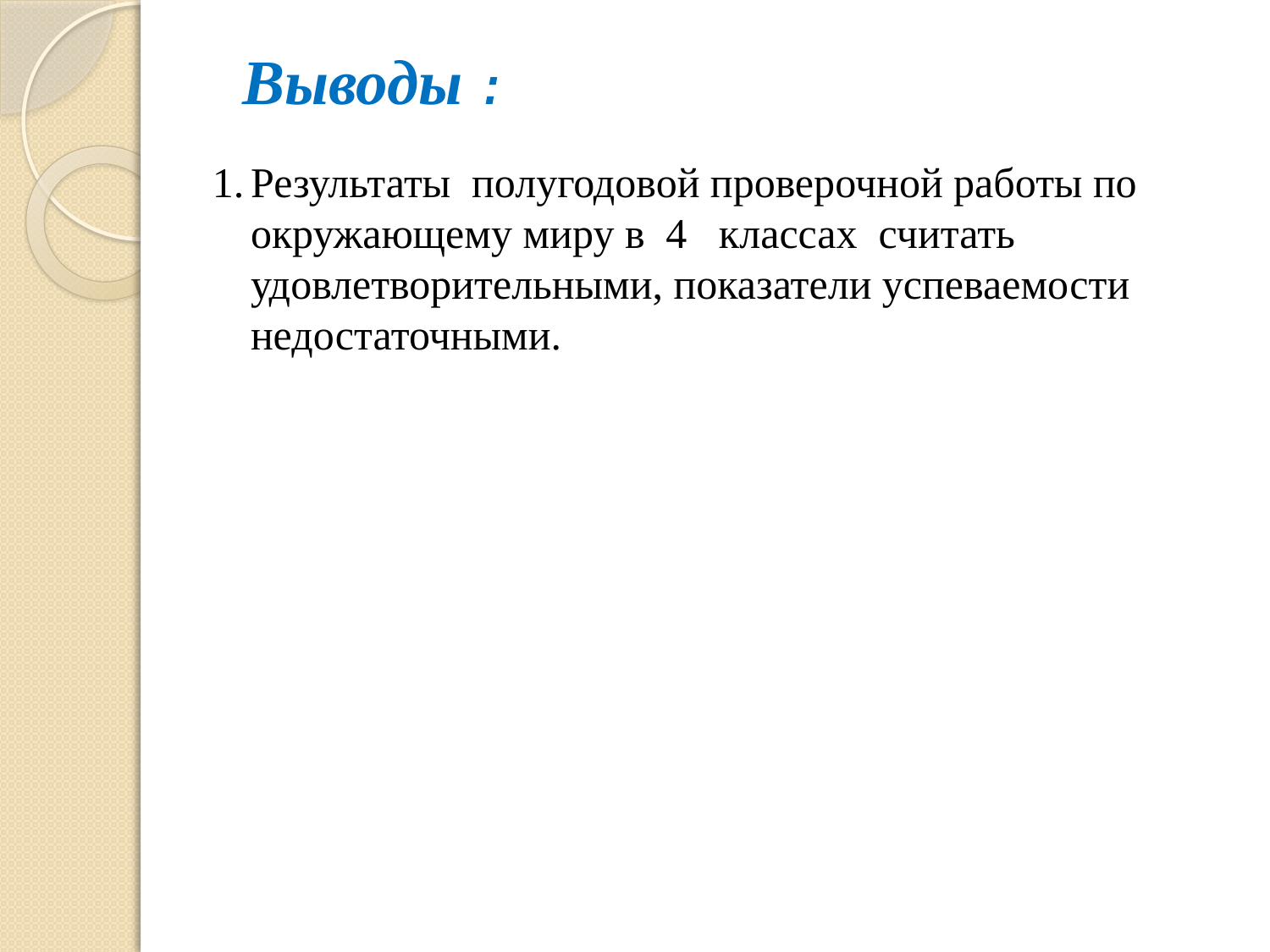

# Выводы :
1.

Результаты  полугодовой проверочной работы по окружающему миру в  4   классах  считать удовлетворительными, показатели успеваемости недостаточными.